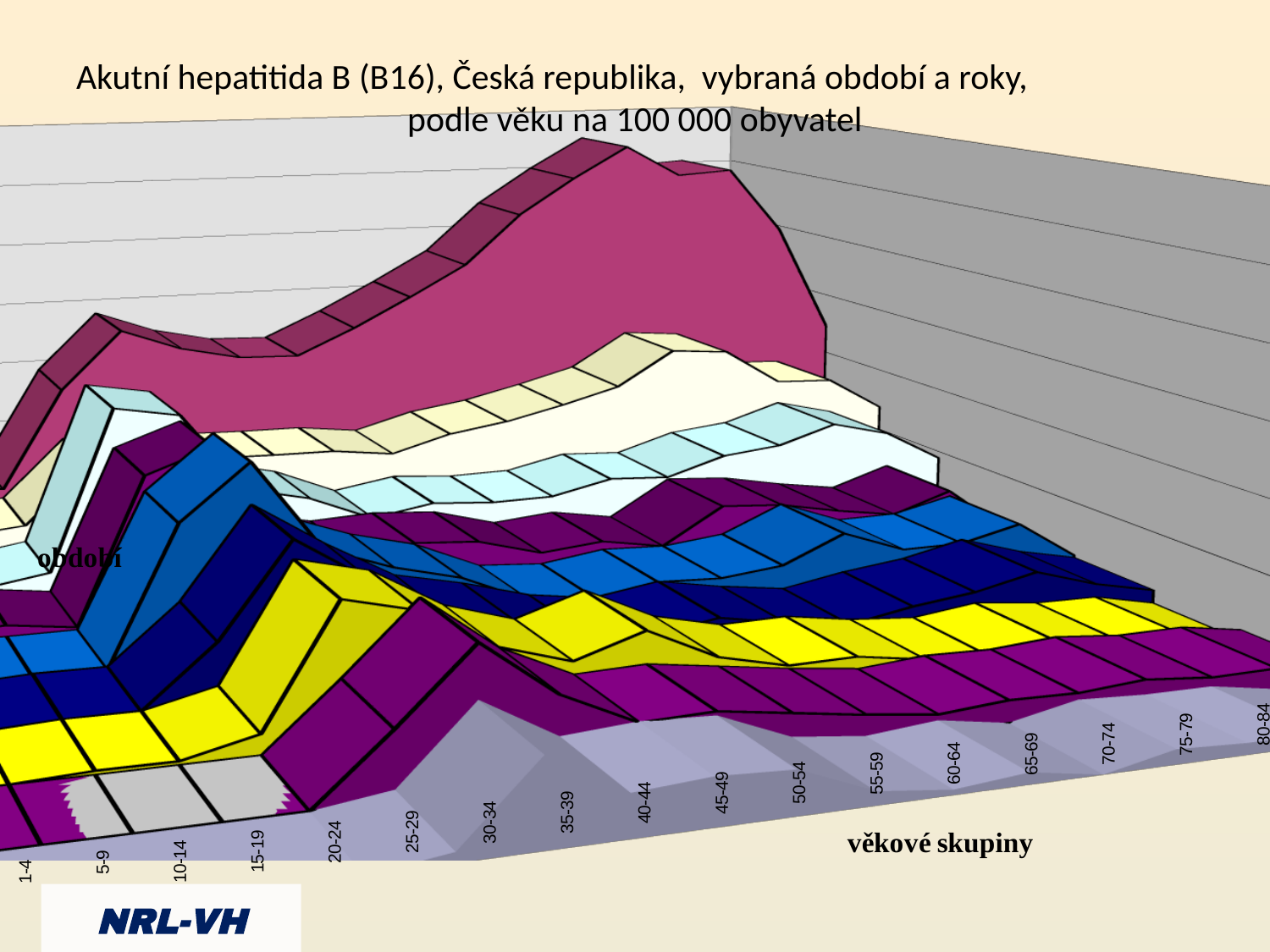

[unsupported chart]

# Akutní hepatitida B (B16), Česká republika,  vybraná období a roky,
podle věku na 100 000 obyvatel
NRL-VH